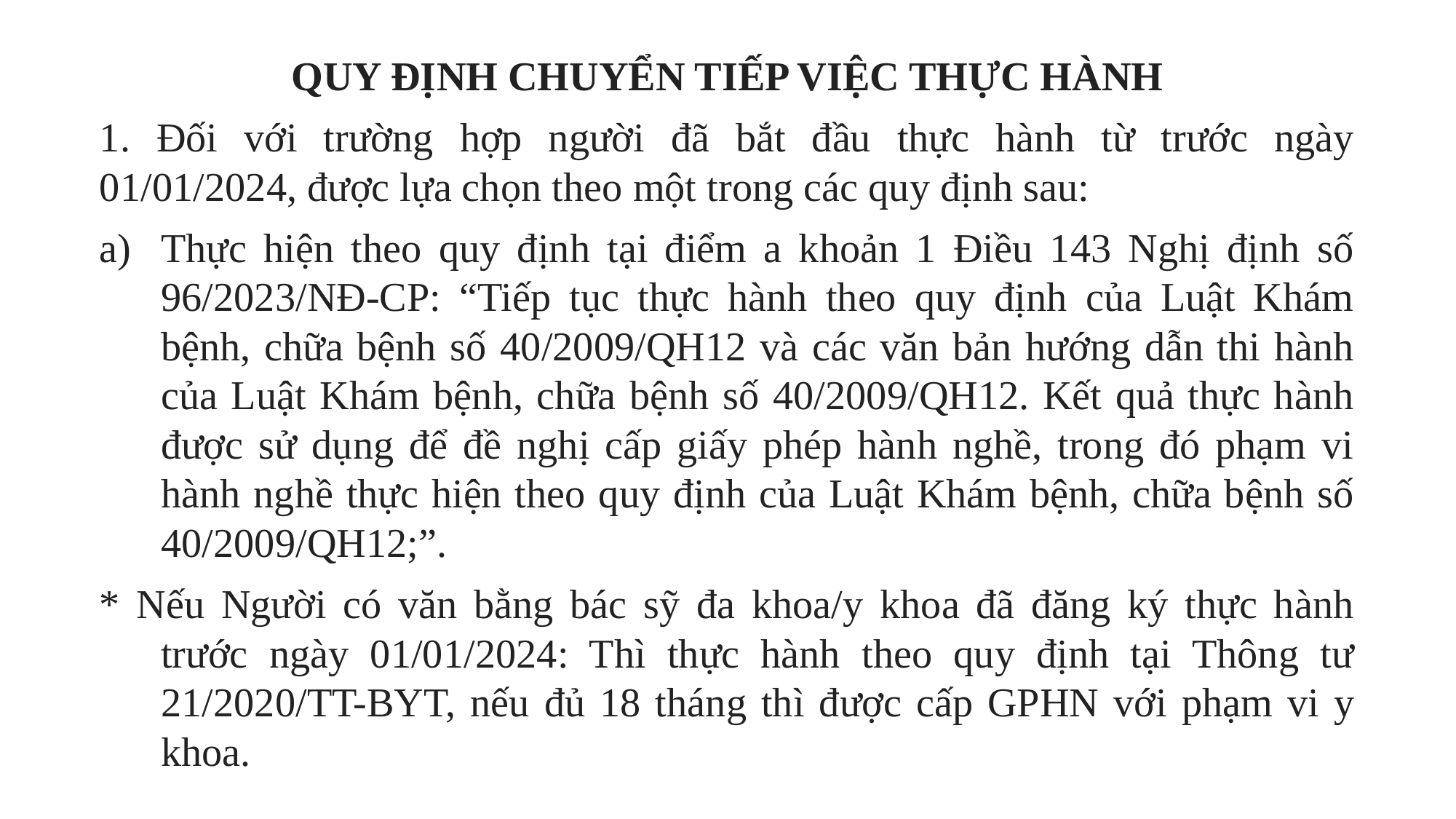

QUY ĐỊNH CHUYỂN TIẾP VIỆC THỰC HÀNH
1. Đối với trường hợp người đã bắt đầu thực hành từ trước ngày 01/01/2024, được lựa chọn theo một trong các quy định sau:
Thực hiện theo quy định tại điểm a khoản 1 Điều 143 Nghị định số 96/2023/NĐ-CP: “Tiếp tục thực hành theo quy định của Luật Khám bệnh, chữa bệnh số 40/2009/QH12 và các văn bản hướng dẫn thi hành của Luật Khám bệnh, chữa bệnh số 40/2009/QH12. Kết quả thực hành được sử dụng để đề nghị cấp giấy phép hành nghề, trong đó phạm vi hành nghề thực hiện theo quy định của Luật Khám bệnh, chữa bệnh số 40/2009/QH12;”.
* Nếu Người có văn bằng bác sỹ đa khoa/y khoa đã đăng ký thực hành trước ngày 01/01/2024: Thì thực hành theo quy định tại Thông tư 21/2020/TT-BYT, nếu đủ 18 tháng thì được cấp GPHN với phạm vi y khoa.